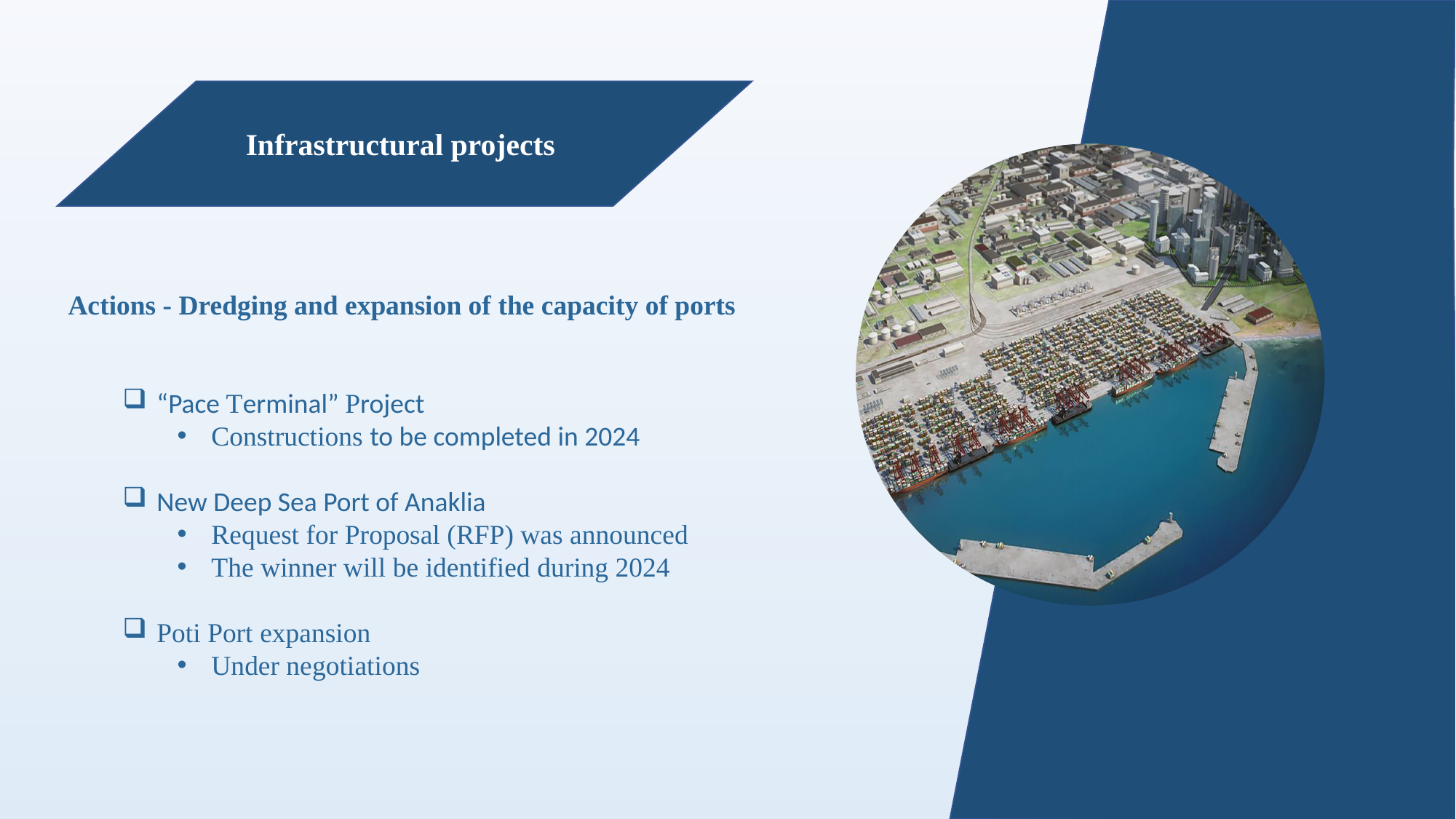

Infrastructural projects

Actions - Dredging and expansion of the capacity of ports

“Pace Terminal” Project
Constructions to be completed in 2024

New Deep Sea Port of Anaklia
Request for Proposal (RFP) was announced
The winner will be identified during 2024

Poti Port expansion
Under negotiations